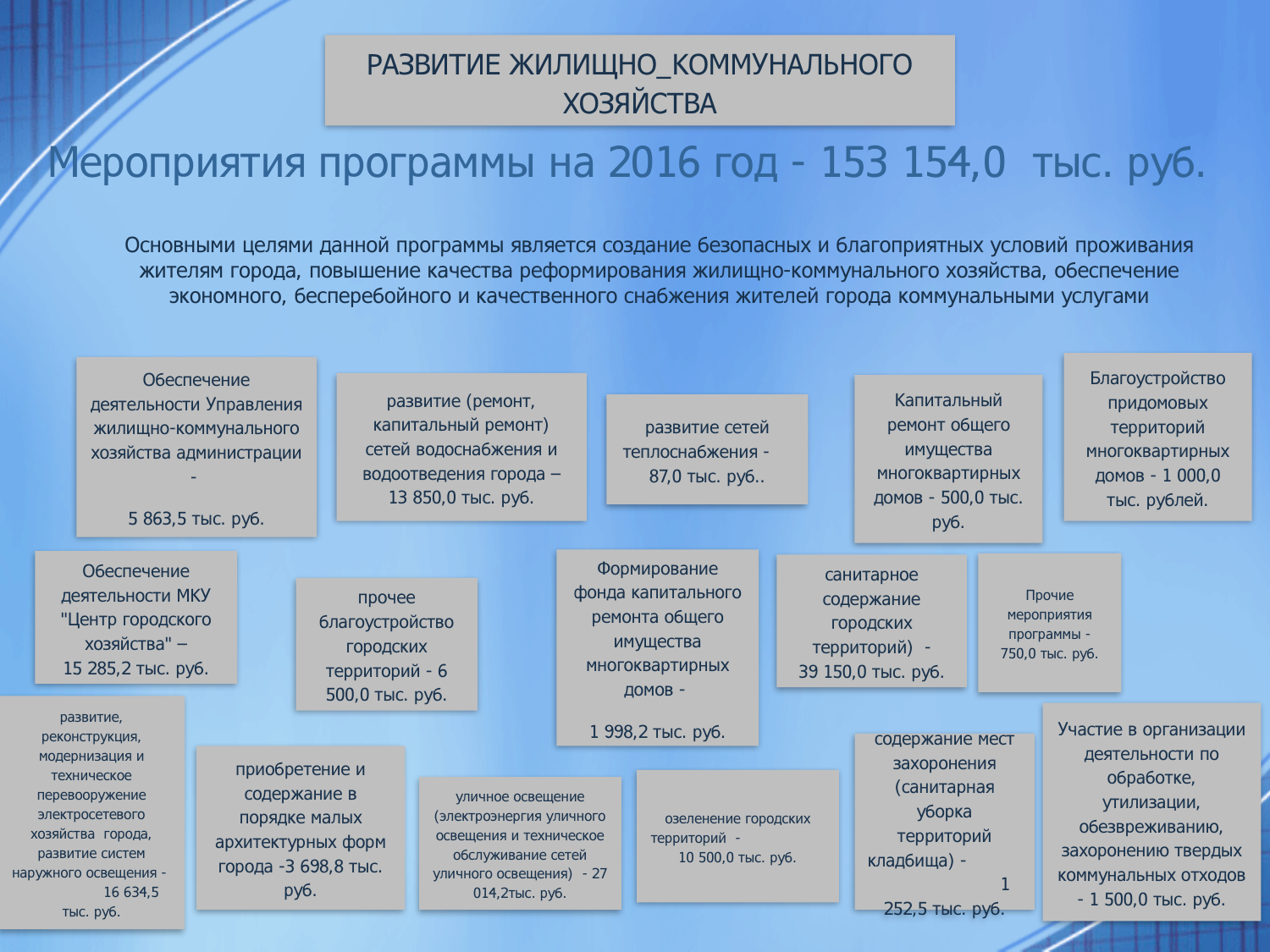

РАЗВИТИЕ ЖИЛИЩНО_КОММУНАЛЬНОГО ХОЗЯЙСТВА
Мероприятия программы на 2016 год - 153 154,0  тыс. руб.
Основными целями данной программы является создание безопасных и благоприятных условий проживания жителям города, повышение качества реформирования жилищно-коммунального хозяйства, обеспечение экономного, бесперебойного и качественного снабжения жителей города коммунальными услугами
Благоустройство придомовых территорий многоквартирных домов - 1 000,0 тыс. рублей.
Обеспечение деятельности Управления жилищно-коммунального хозяйства администрации -
5 863,5 тыс. руб.
развитие (ремонт, капитальный ремонт) сетей водоснабжения и водоотведения города –
13 850,0 тыс. руб.
Капитальный ремонт общего имущества многоквартирных домов - 500,0 тыс. руб.
развитие сетей теплоснабжения -     87,0 тыс. руб..
Формирование фонда капитального ремонта общего имущества многоквартирных домов -
1 998,2 тыс. руб.
Обеспечение деятельности МКУ "Центр городского хозяйства" –
15 285,2 тыс. руб.
Прочие мероприятия программы - 750,0 тыс. руб.
санитарное содержание городских территорий)  -
39 150,0 тыс. руб.
прочее благоустройство городских территорий - 6 500,0 тыс. руб.
развитие, реконструкция, модернизация и техническое перевооружение электросетевого хозяйства  города, развитие систем наружного освещения -                    16 634,5 тыс. руб.
Участие в организации деятельности по обработке, утилизации, обезвреживанию, захоронению твердых коммунальных отходов - 1 500,0 тыс. руб.
содержание мест захоронения (санитарная уборка территорий кладбища) -                                 1 252,5 тыс. руб.
приобретение и содержание в порядке малых архитектурных форм города -3 698,8 тыс. руб.
озеленение городских территорий  -                    10 500,0 тыс. руб.
уличное освещение (электроэнергия уличного освещения и техническое обслуживание сетей уличного освещения)  - 27 014,2тыс. руб.